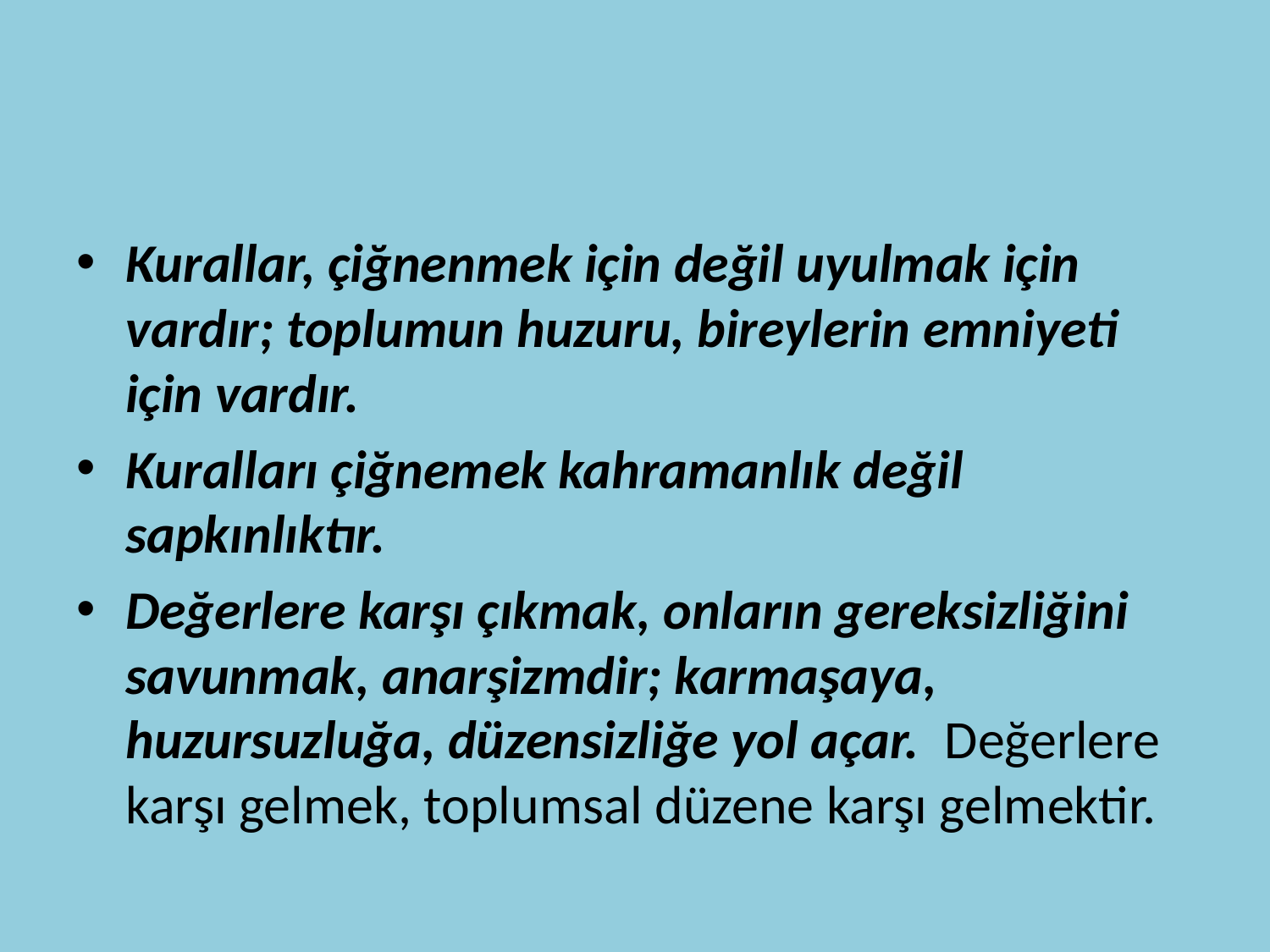

#
Kurallar, çiğnenmek için değil uyulmak için vardır; toplumun huzuru, bireylerin emniyeti için vardır.
Kuralları çiğnemek kahramanlık değil sapkınlıktır.
Değerlere karşı çıkmak, onların gereksizliğini savunmak, anarşizmdir; karmaşaya, huzursuzluğa, düzensizliğe yol açar.  Değerlere karşı gelmek, toplumsal düzene karşı gelmektir.